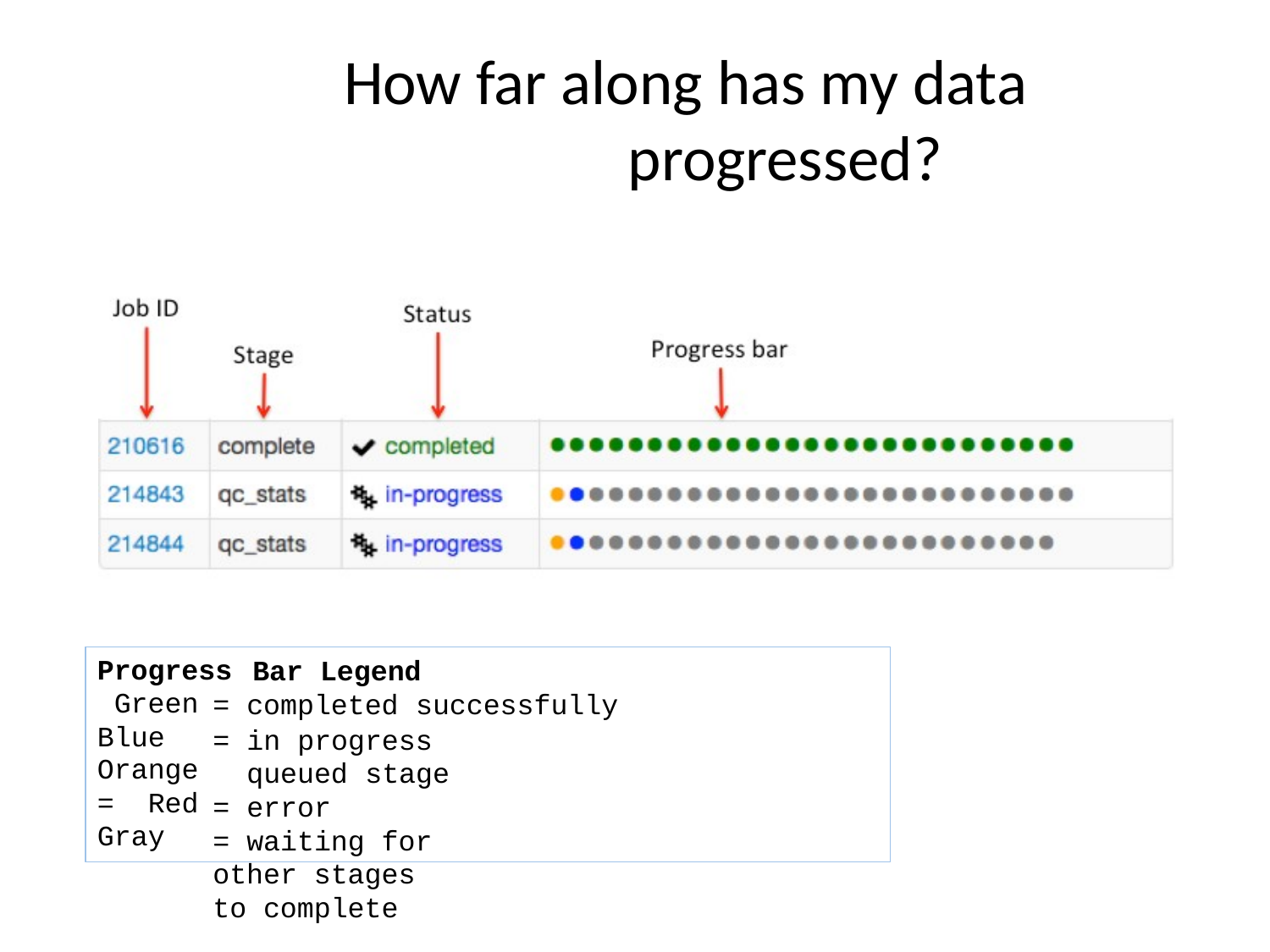

# How far along has my data  progressed?

Bar Legend
=	completed successfully
=	in progress  queued stage
=	error
=	waiting for other stages to complete
Progress  Green  Blue
Orange =  Red  Gray